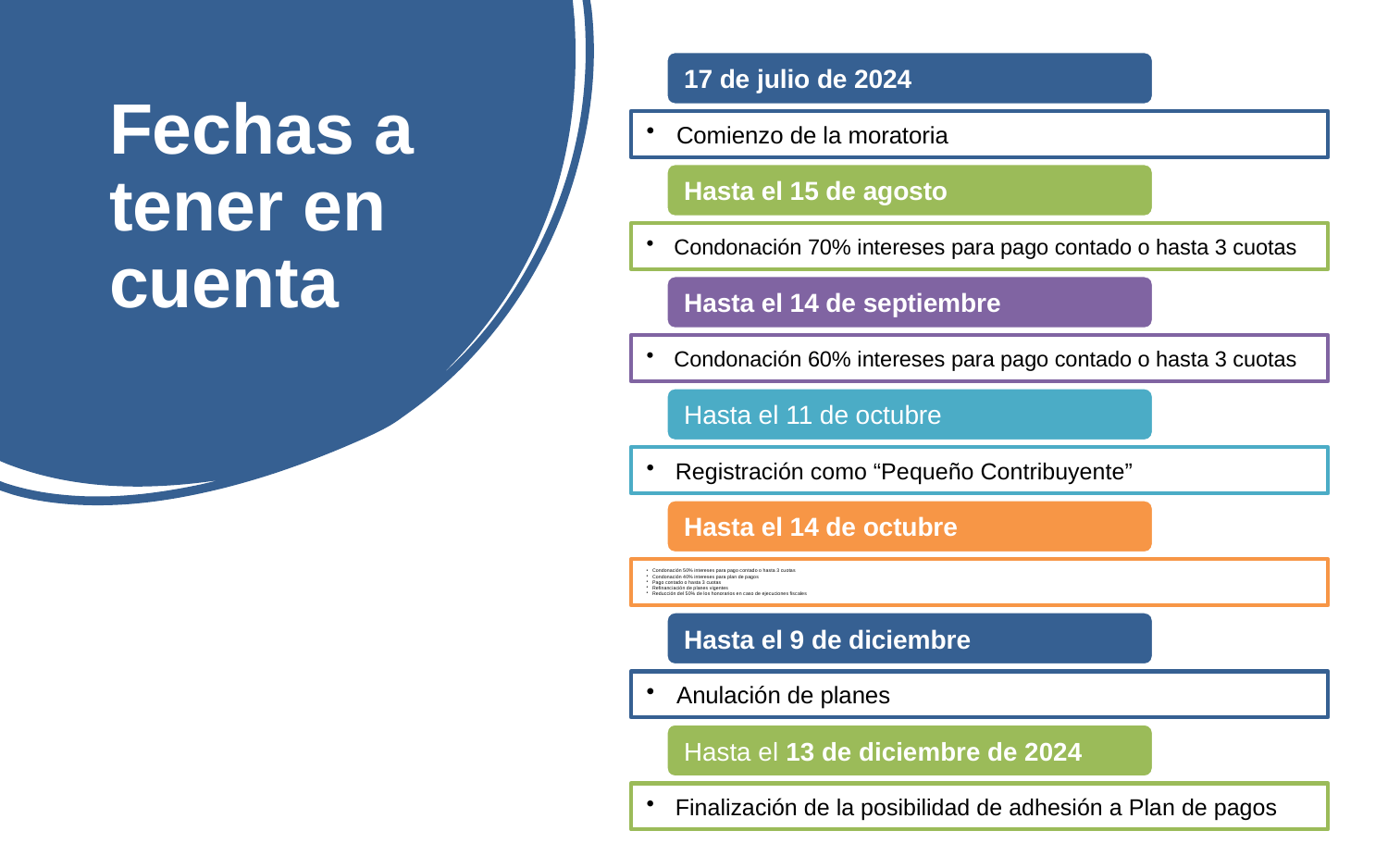

17 de julio de 2024
Hasta el 13 de diciembre de 2024
Hasta el 15 de agosto
Hasta el 14 de septiembre
Hasta el 14 de octubre
Comienzo de la moratoria
Condonación 70% intereses para pago contado o hasta 3 cuotas
Condonación 60% intereses para pago contado o hasta 3 cuotas
Condonación 50% intereses para pago contado o hasta 3 cuotas
Pago contado o hasta 3 cuotas
Refinanciación de planes vigentes
Condonación 40% intereses para plan de pagos
Hasta el 9 de diciembre
Anulación de planes
Finalización de la posibilidad de adhesión a Plan de pagos
Reducción del 50% de los honorarios en caso de ejecuciones fiscales
Hasta el 11 de octubre
Registración como “Pequeño Contribuyente”
Fechas a tener en cuenta